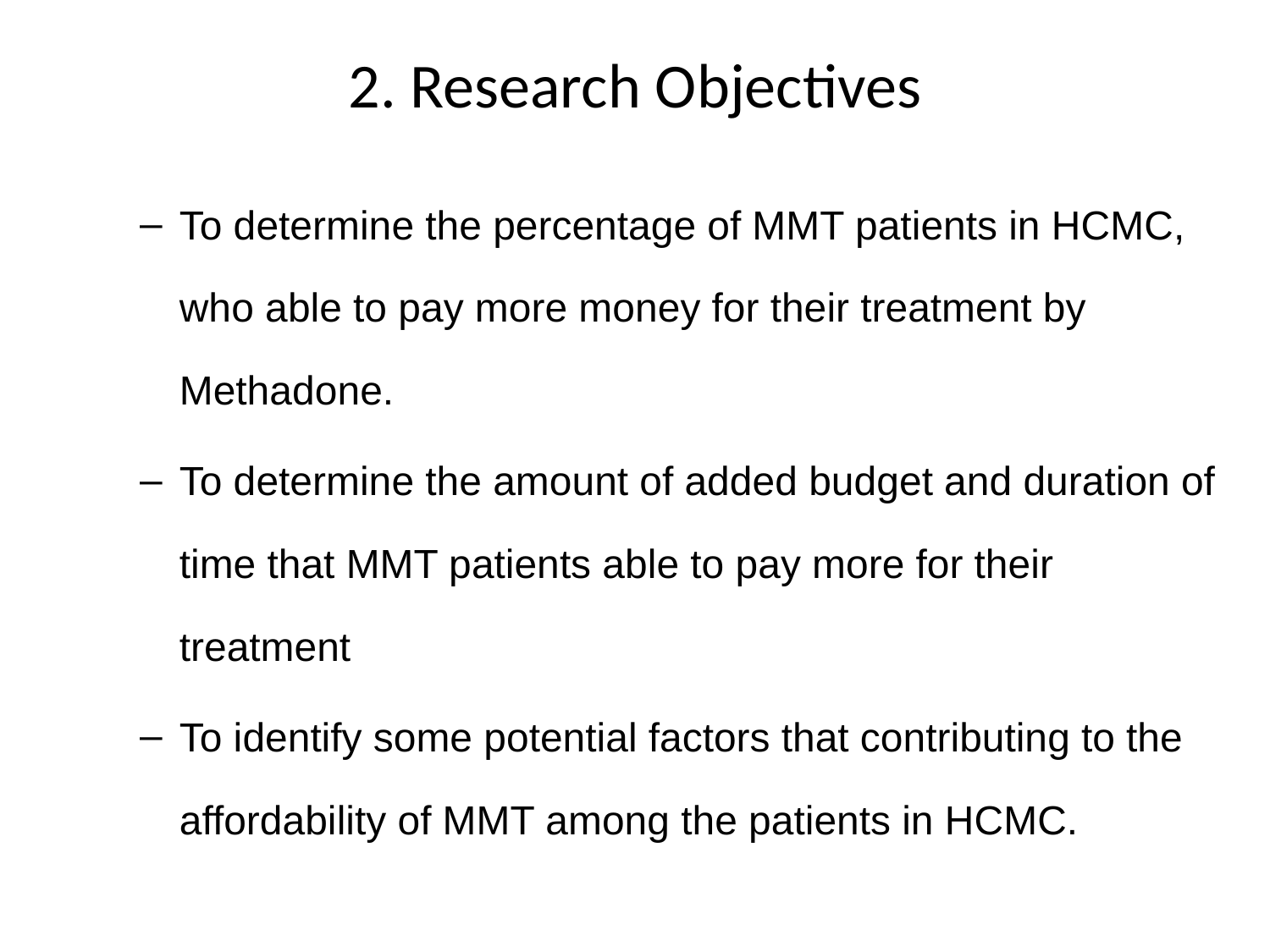

# 2. Research Objectives
To determine the percentage of MMT patients in HCMC, who able to pay more money for their treatment by Methadone.
To determine the amount of added budget and duration of time that MMT patients able to pay more for their treatment
To identify some potential factors that contributing to the affordability of MMT among the patients in HCMC.